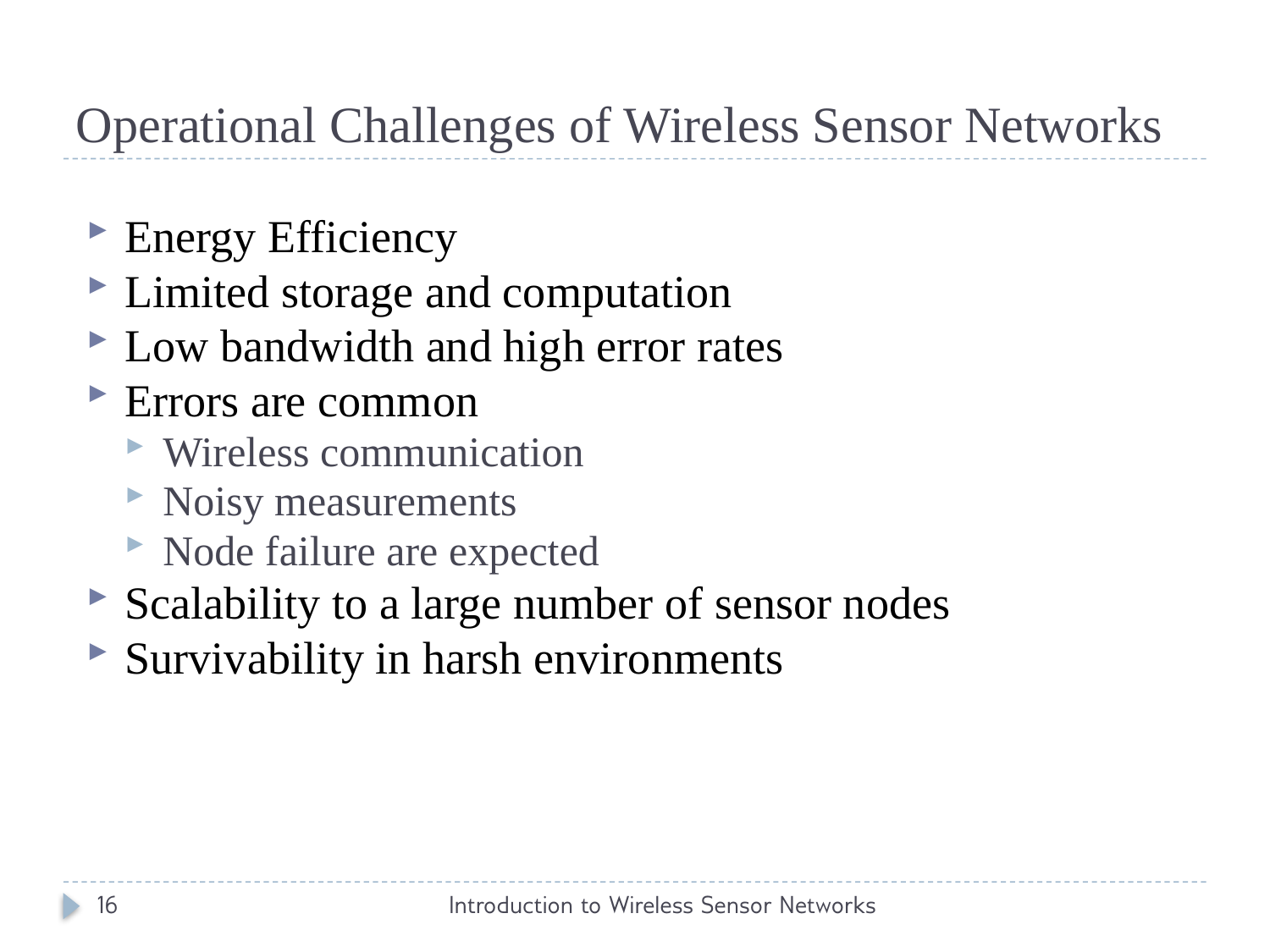

# Operational Challenges of Wireless Sensor Networks
Energy Efficiency
Limited storage and computation
Low bandwidth and high error rates
Errors are common
Wireless communication
Noisy measurements
Node failure are expected
Scalability to a large number of sensor nodes
Survivability in harsh environments

16
Introduction to Wireless Sensor Networks